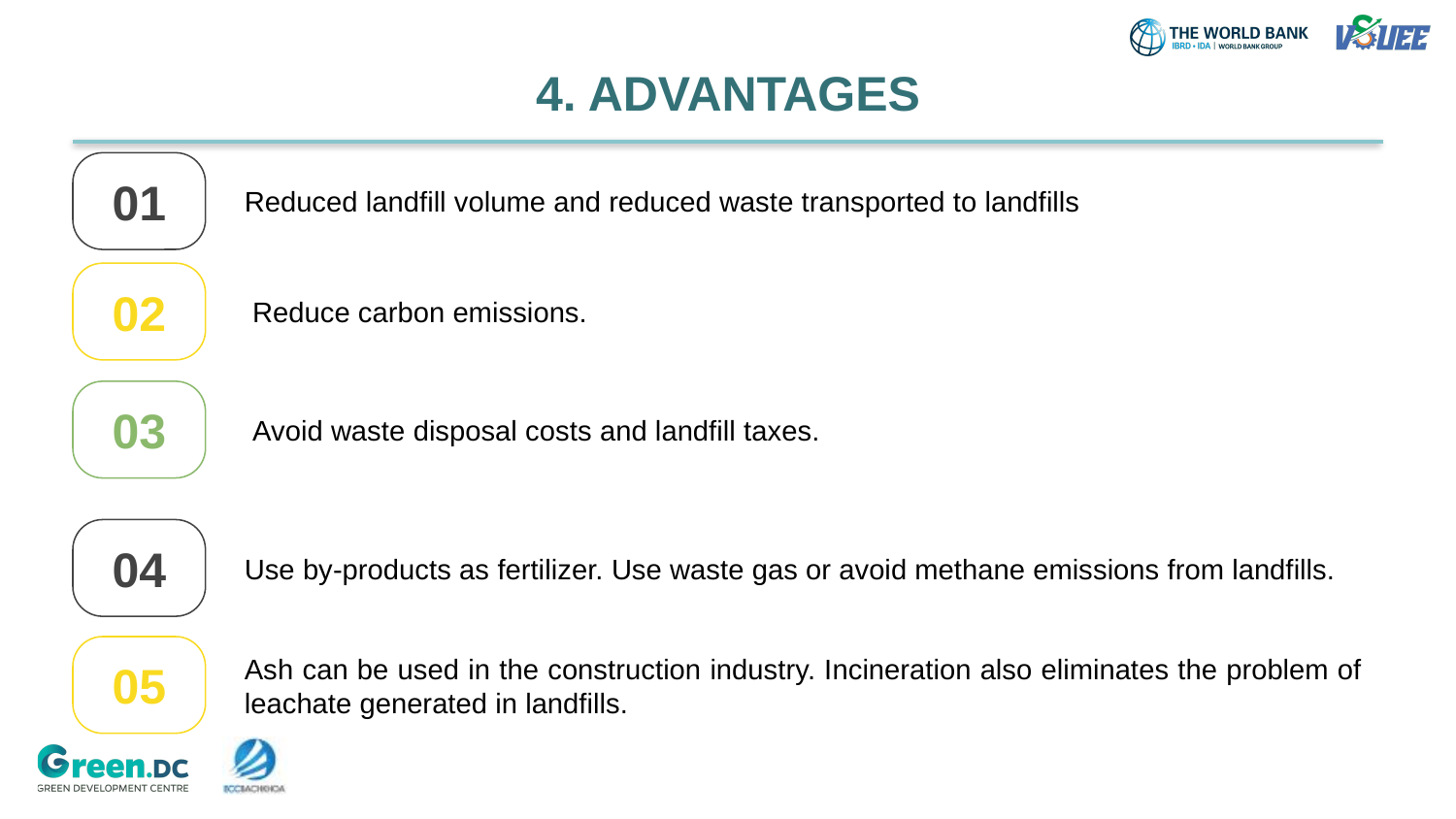

# 4. ADVANTAGES
01
Reduced landfill volume and reduced waste transported to landfills
02
Reduce carbon emissions.
03
Avoid waste disposal costs and landfill taxes.
04
Use by-products as fertilizer. Use waste gas or avoid methane emissions from landfills.
05
Ash can be used in the construction industry. Incineration also eliminates the problem of leachate generated in landfills.